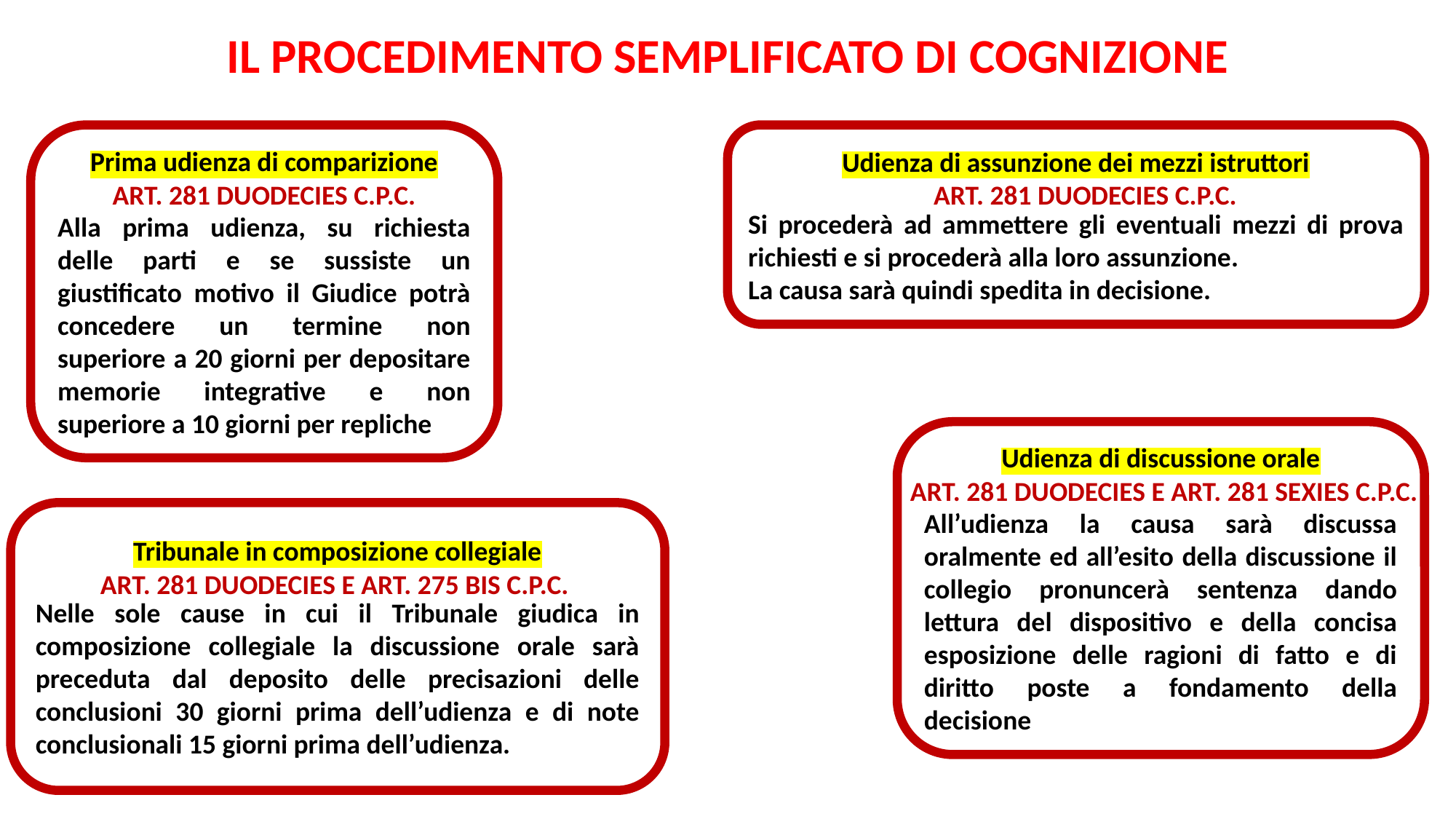

IL PROCEDIMENTO SEMPLIFICATO DI COGNIZIONE
Prima udienza di comparizione

Alla prima udienza, su richiesta delle parti e se sussiste un giustificato motivo il Giudice potrà concedere un termine non superiore a 20 giorni per depositare memorie integrative e non superiore a 10 giorni per repliche
Udienza di assunzione dei mezzi istruttori

Si procederà ad ammettere gli eventuali mezzi di prova richiesti e si procederà alla loro assunzione.
La causa sarà quindi spedita in decisione.
ART. 281 DUODECIES C.P.C.
ART. 281 DUODECIES C.P.C.
Udienza di discussione orale

All’udienza la causa sarà discussa oralmente ed all’esito della discussione il collegio pronuncerà sentenza dando lettura del dispositivo e della concisa esposizione delle ragioni di fatto e di diritto poste a fondamento della decisione
ART. 281 DUODECIES E ART. 281 SEXIES C.P.C.
Tribunale in composizione collegiale

Nelle sole cause in cui il Tribunale giudica in composizione collegiale la discussione orale sarà preceduta dal deposito delle precisazioni delle conclusioni 30 giorni prima dell’udienza e di note conclusionali 15 giorni prima dell’udienza.
ART. 281 DUODECIES E ART. 275 BIS C.P.C.